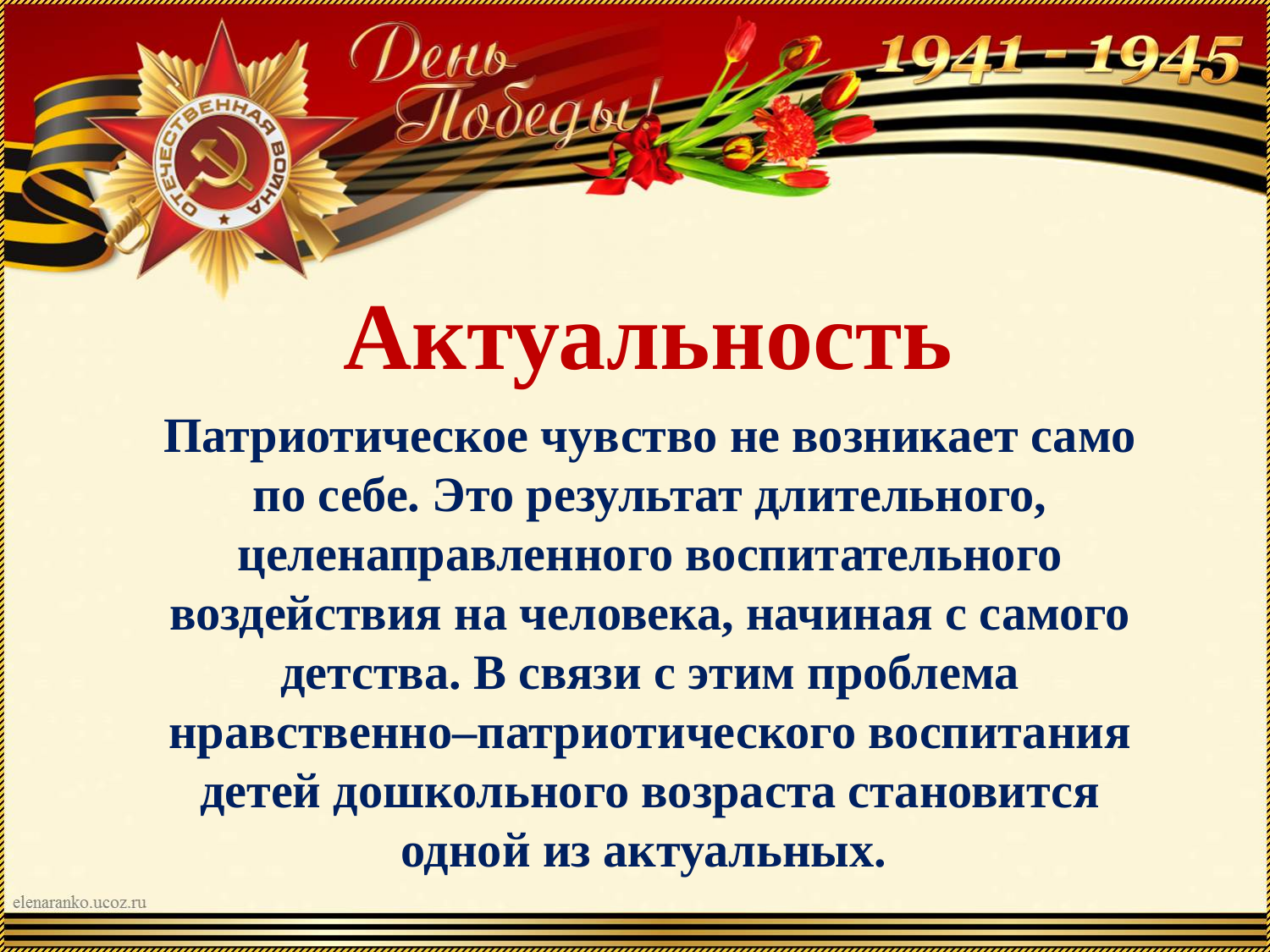

Актуальность
Патриотическое чувство не возникает само по себе. Это результат длительного, целенаправленного воспитательного воздействия на человека, начиная с самого детства. В связи с этим проблема нравственно–патриотического воспитания детей дошкольного возраста становится одной из актуальных.